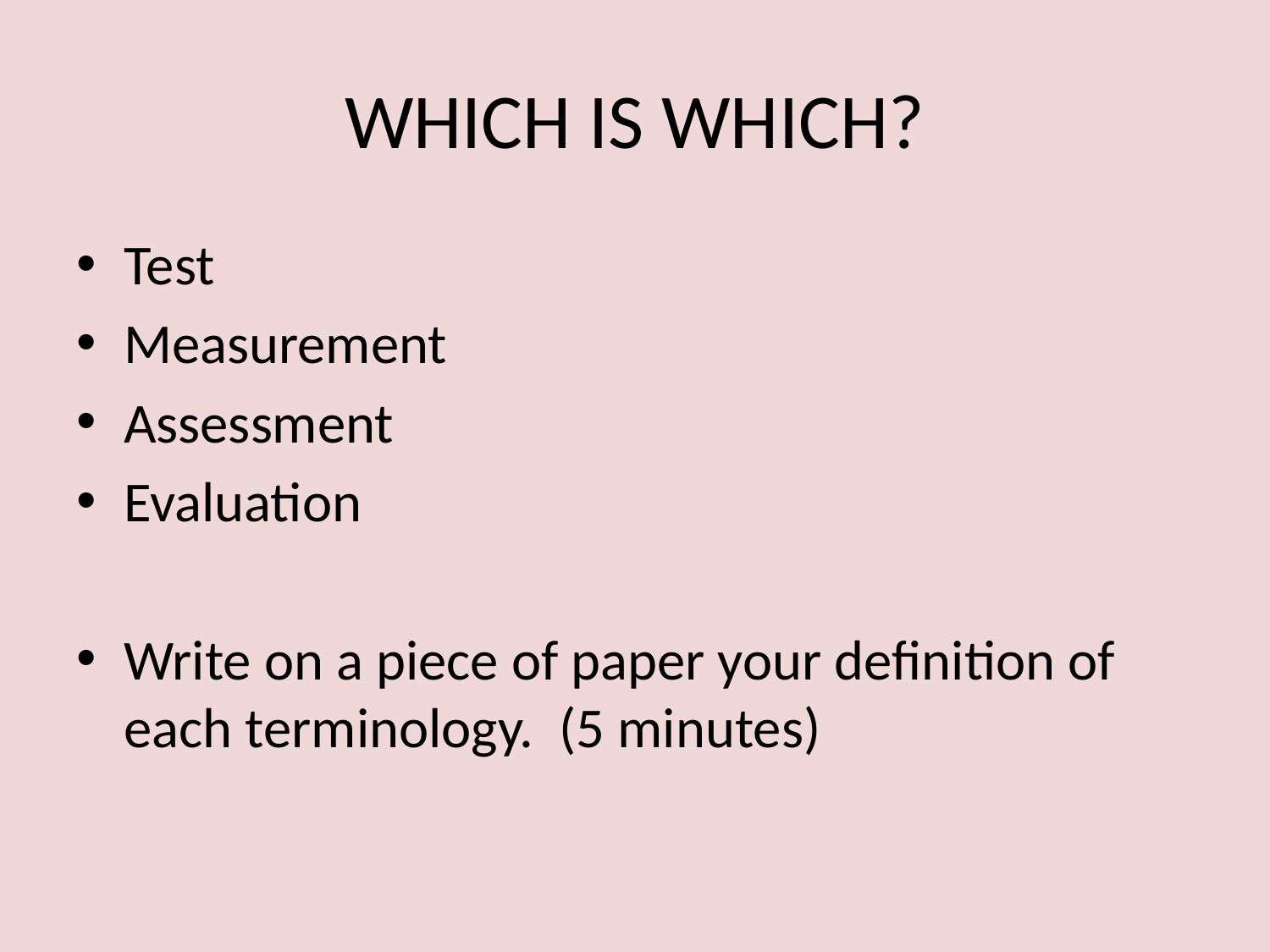

# WHICH IS WHICH?
Test
Measurement
Assessment
Evaluation

Write on a piece of paper your definition of each terminology.  (5 minutes)